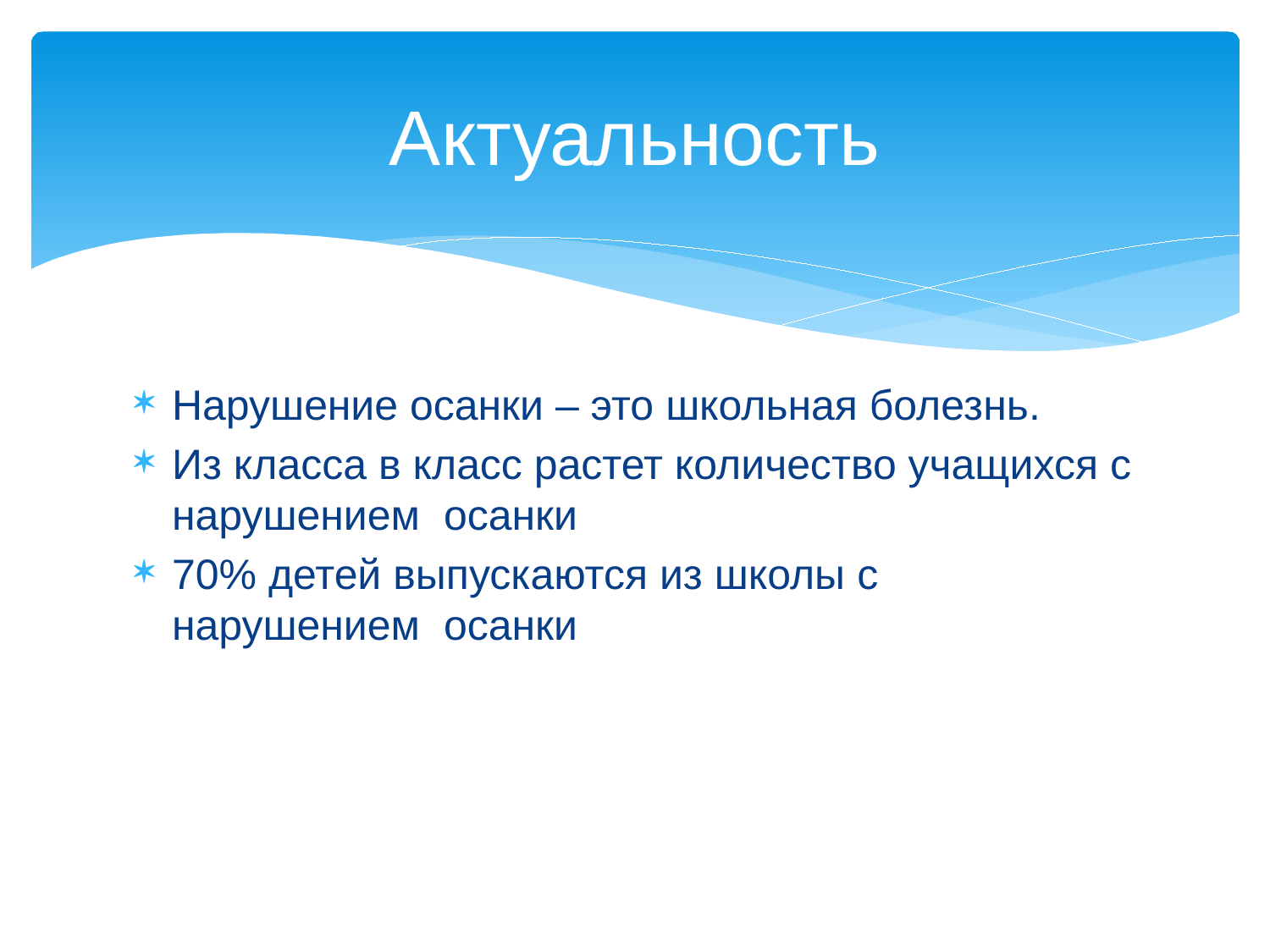

# Актуальность
Нарушение осанки – это школьная болезнь.
Из класса в класс растет количество учащихся с нарушением  осанки
70% детей выпускаются из школы с нарушением  осанки